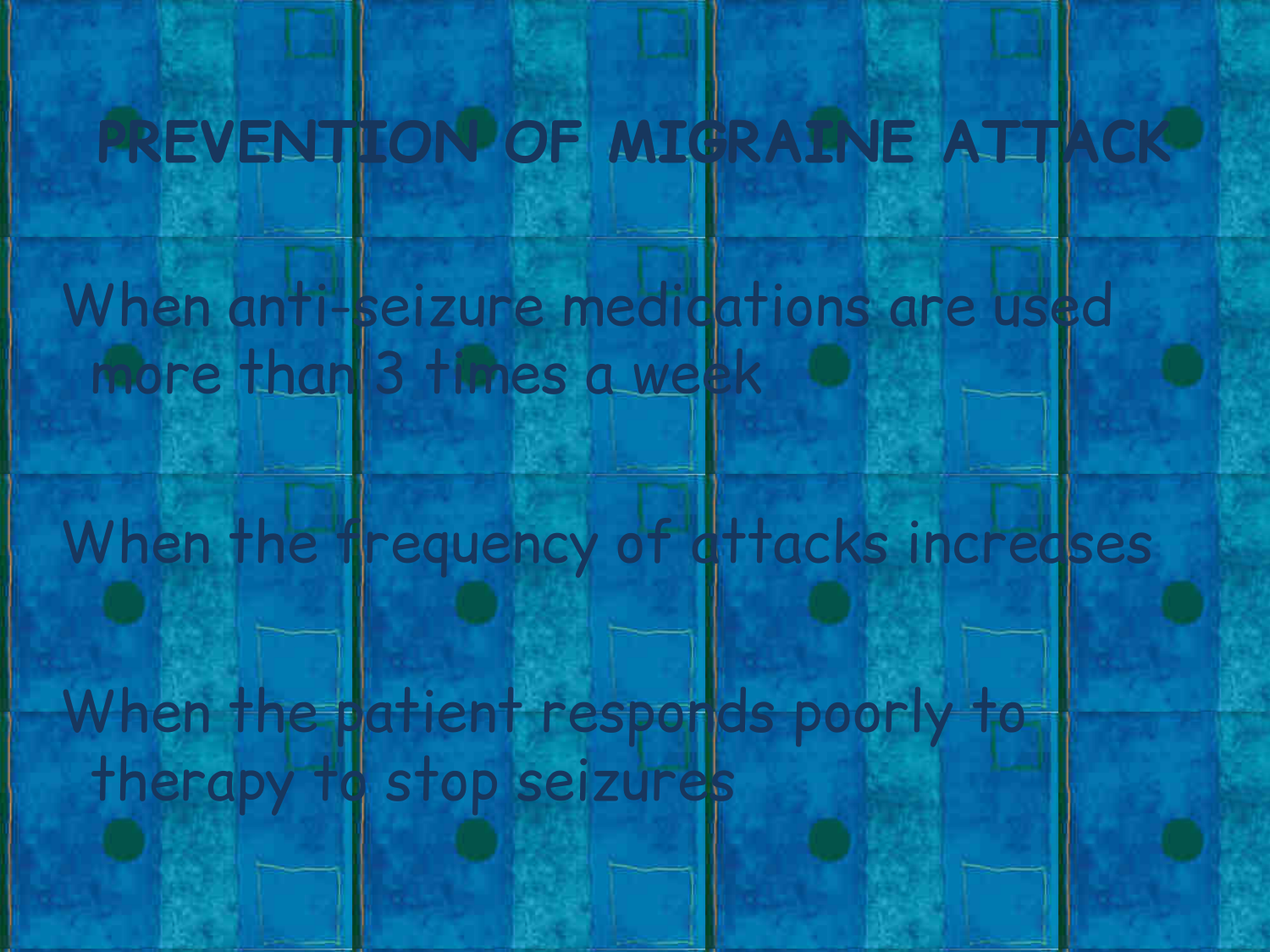

PREVENTION OF MIGRAINE ATTACK

 When anti-seizure medications are used more than 3 times a week

 When the frequency of attacks increases

 When the patient responds poorly to therapy to stop seizures